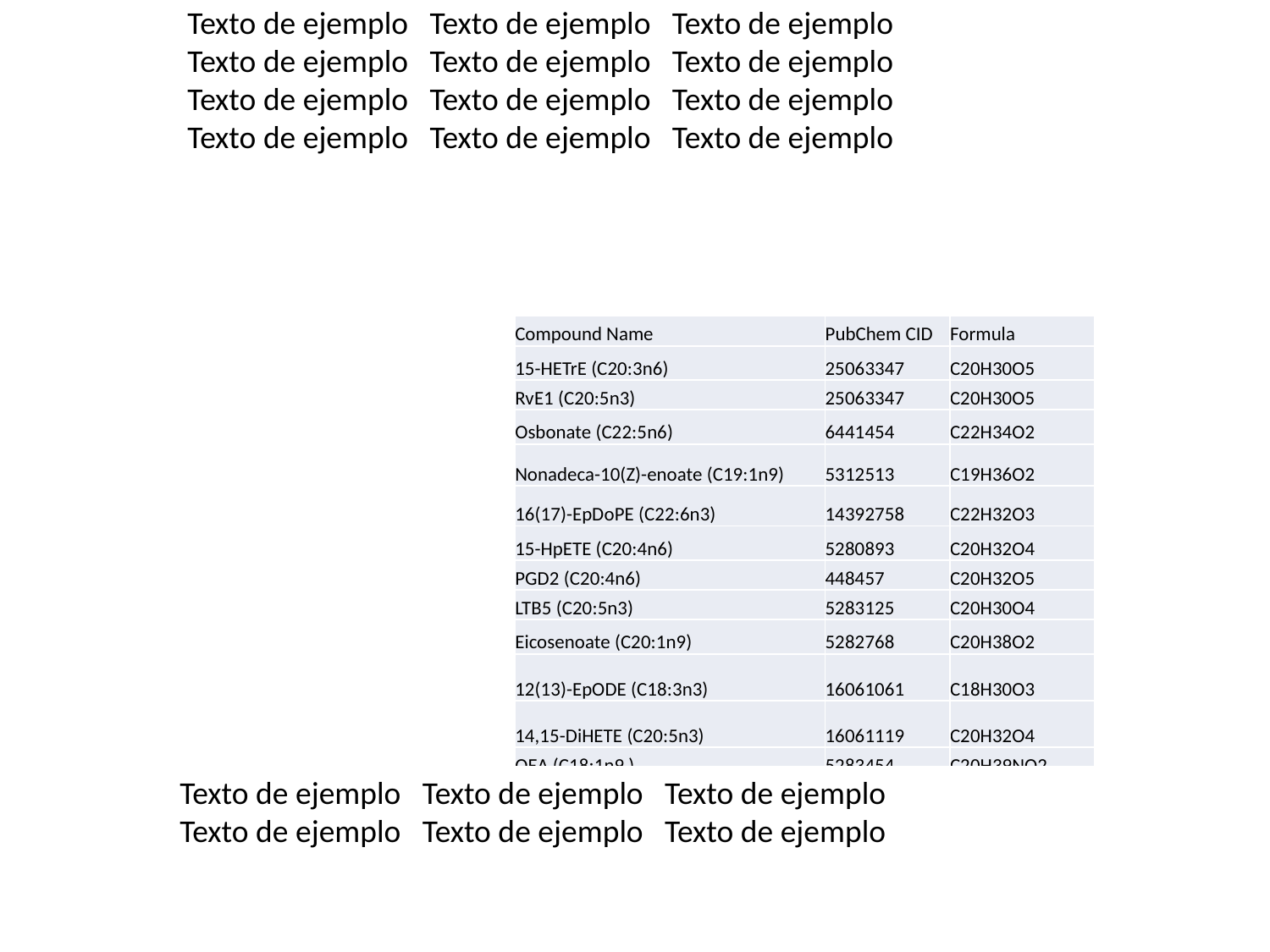

Texto de ejemplo   Texto de ejemplo   Texto de ejemplo
Texto de ejemplo   Texto de ejemplo   Texto de ejemplo
Texto de ejemplo   Texto de ejemplo   Texto de ejemplo
Texto de ejemplo   Texto de ejemplo   Texto de ejemplo

| Compound Name | PubChem CID | Formula |
| --- | --- | --- |
| 15-HETrE (C20:3n6) | 25063347 | C20H30O5 |
| RvE1 (C20:5n3) | 25063347 | C20H30O5 |
| Osbonate (C22:5n6) | 6441454 | C22H34O2 |
| Nonadeca-10(Z)-enoate (C19:1n9) | 5312513 | C19H36O2 |
| 16(17)-EpDoPE (C22:6n3) | 14392758 | C22H32O3 |
| 15-HpETE (C20:4n6) | 5280893 | C20H32O4 |
| PGD2 (C20:4n6) | 448457 | C20H32O5 |
| LTB5 (C20:5n3) | 5283125 | C20H30O4 |
| Eicosenoate (C20:1n9) | 5282768 | C20H38O2 |
| 12(13)-EpODE (C18:3n3) | 16061061 | C18H30O3 |
| 14,15-DiHETE (C20:5n3) | 16061119 | C20H32O4 |
| OEA (C18:1n9 ) | 5283454 | C20H39NO2 |
| PGE3 (C20:5n3) | 5280937 | C20H30O5 |
| 12(13)-EpOME (C18:2n6) | 5356421 | C18H32O3 |
| 12,13-DiHOME (C18:2n6) | 10236635 | C18H34O4 |
| 8(9)-EpETrE (C20:4n6) | 5283203 | C20H32O3 |
| 8,9-DiHETrE (C20:4n6) | 5283144 | C20H34O4 |
| 1-AG (C20:4n6 ) | 16019980 | C23H38O4 |
| α Linolenate (C18:3n3) | 5282822 | C18H30O2 |
| 11(12)-EpETrE (C20:4n6) | 5283204 | C20H32O3 |
| 19,20-DiHDoPE (C22:6n3) | 16061148 | C22H34O4 |
| DEA (C22:4n6 ) | 5282273 | C24H41NO2 |
| 5-HEPE (C20:5n3) | 6439678 | C20H30O3 |
| 11-HETE (C20:4n6) | 5312981 | C20H32O3 |
| DHEA (C22:6n3 ) | 44373477 | C24H37NO2 |
| 5,6-DiHETrE (C20:4n6) | 5283142 | C20H34O4 |
| PGE1 (C20:3n6) | 5280723 | C20H34O5 |
| 17(18)-EpETE (C20:5n3) | 16061089 | C20H30O3 |
| aLEA (C18:3n3 ) | 5283449 | C20H35NO2 |
| 15(16)-EpODE (C18:3n3) | 16061062 | C18H30O3 |
| 13-HODE (C18:2n6) | 6443013 | C18H32O3 |
| Dihomo-γ-linolenate (C20:3n6) | 5280581 | C20H34O2 |
| NO-Gly (C18:1n9 ) | 6436908 | C20H37NO3 |
| PEA (C16:0) | 4671 | C18H37NO2 |
| 2-LG (C18:2n6 ) | 5365676 | C21H38O4 |
| Palmitate (C16:0) | 985 | C16H32O2 |
| Lipoxin A4 (C20:4n6) | 5280914 | C20H32O5 |
| Timnodonate; EPA (C20:5n3) | 446284 | C20H30O2 |
| Bovinate (C18:2(9c,11t)-CLA) | 5280644 | C18H32O2 |
| 13-HpODE (C18:2n6) | 5280720 | C18H32O4 |
| 9-HpODE (C18:2n6) | 6439847 | C18H32O4 |
| 13-KODE (C18:2n6) | 6446027 | C18H30O3 |
| Stearidonate (C18:4n3) | 5282837 | C18H28O2 |
| 15-HETE (C20:4n6) | 5280724 | C20H32O3 |
| 9(10)-EpODE (C18:3n3) | 16061060 | C18H30O3 |
| 9-HETE (C20:4n6) | 5312978 | C20H32O3 |
| Heptadecanoate (C17:0) | 10465 | C17H34O2 |
| PGD2 EA (PGD2 ) | 5283120 | C22H37NO5 |
| LTB4 (C20:4n6) | 5280888 | C20H34O6 |
| 6-keto-PGF1a (C20:4n6) | 5280888 | C20H34O6 |
| 5-HETE (C20:4n6) | 5280733 | C20H32O3 |
| 13-HOTE (C18:3n3) | 10469728 | C18H30O3 |
| LEA (C18:2n6 ) | 5283446 | C20H37NO2 |
| AEA (C20:4n6 ) | 5281969 | C22H37NO2 |
| 15,16-DiHODE (C18:3n3) | 16061068 | C18H32O4 |
| 11,12-DiHETrE (C20:4n6) | 5283146 | C20H34O4 |
| 9-KODE (C18:2n6) | 9839084 | C18H30O3 |
| Cervonate; DHA (C22:6n3) | 445580 | C22H32O2 |
| 12-HEPE (C20:5n3) | 10041593 | C20H30O3 |
| 9,12,13-TriHOME (C18:2n6) | 9858729 | C18H34O5 |
| 5-KETE (C20:4n6) | 5283159 | C20H30O3 |
| 8-HETE (C20:4n6) | 5283154 | C20H32O3 |
| 20-HETE (C20:4n6) | 5283157 | C20H32O3 |
| 8,15-DiHETE (C20:4n6) | 5312973 | C20H32O4 |
| 9-HODE (C18:2n6) | 5282945 | C18H32O3 |
| 9,10,13-TriHOME (C18:2n6) | 5282965 | C18H34O5 |
| RvD1 (C22:6n3) | 16061135 | C22H32O5 |
| 19(20)-EpDoPE (C22:6n3) | 11631565 | C22H32O3 |
| SEA (C18:0) | 27902 | C20H41NO2 |
| LTE4 (C20:4n6) | 5280749 | C23H37NO5S |
| Linoleate (C18:2n6) | 5280450 | C18H32O2 |
| Laurate (C12:0) | 3893 | C12H24O2 |
| PGB2 (C20:4n6) | 5288144 | C20H30O4 |
| 11,12,15 TriHETrE (C20:4n6) | 11954043 | C20H34O5 |
| 20-hydroxy-LTB4 (C20:4n6) | 5280745 | C20H32O5 |
| PGF2a (C20:4n6) | 5283078 | C20H34O5 |
| Stearate (C18:0) | 5281 | C18H36O2 |
| 9,10-DiHODE (C18:3n3) | 16061066 | C18H32O4 |
| 20-HETE EA (20-HETE ) | 35027640 | C22H37NO3 |
| 12(13)Ep-9-KODE (C18:2n6) | 5283007 | C18H30O4 |
| 2-AG (C20:4n6 ) | 5282280 | C23H38O4 |
| 12,13-DiHODE (C18:3n3) | 16061067 | C18H32O4 |
| 14(15)-EpETE (C20:5n3) | 16061088 | C20H30O3 |
| 9-HOTE (C18:3n3) | 6439873 | C18H30O3 |
| 1-OG (C18:1n9 ) | 12178130 | C21H40O4 |
| Palmitoleate (C16:1n7) | 5282745 | C16H30O2 |
| Palmitelaidate (C16:1n7t) | 5282745 | C16H30O2 |
| Hepoxilin A3 (C20:4n6) | 5460414 | C20H32O4 |
| 17-HDoHE (C22:6n3) | 6439179 | C22H32O3 |
| 20-carboxy-LTB4 (C20:4n6) | 5280877 | C20H30O6 |
| 14,15-DiHETrE (C20:4n6) | 5283147 | C20H34O4 |
| Myristate (C14:0) | 11005 | C14H28O2 |
| δ 12-PGJ2 (C20:4n6) | 5280885 | C20H30O4 |
| Adrenate (C22:4n6) | 5282844 | C22H36O2 |
| DGLA EA (C20:3n6 ) | 5282272 | C22H39NO2 |
| Mead acid (C20:3n9) | 5312531 | C20H34O2 |
| 2-OG (C18:1n9 ) | 5319879 | C21H40O4 |
| PGJ2 (C20:4n6) | 5280884 | C20H30O4 |
| Vaccenate (C18:1n7) | 5281127 | C18H34O2 |
| 5,15-DiHETE (C20:4n6) | 5283158 | C20H32O4 |
| 15-deoxy PGJ2 (C20:4n6) | 5311211 | C20H28O3 |
| 6-trans-LTB4 (C20:4n6) | 5283128 | C20H32O4 |
| γ-Linolenate (C18:3n6) | 5280933 | C18H30O2 |
| 1-LG (C18:2n6 ) | 6436630 | C21H38O4 |
| 15-HEPE (C20:5n3) | 5353282 | C20H30O3 |
| 14(15)-EpETrE (C20:4n6) | 11954058 | C20H32O4 |
| Pentadecanoate (C15:0) | 13849 | C15H30O2 |
| PGF2a EA (PGF2a ) | 5283076 | C22H39NO5 |
| 9,10-DiHOME (C18:2n6) | 9966640 | C18H34O4 |
| 9(10)-EpOME (C18:2n6) | 9966640 | C18H34O4 |
| PGE2 (C20:4n6) | 5280360 | C20H32O5 |
| TXB2 (C20:4n6) | 5283137 | C20H34O6 |
| 17,18-DiHETE (C20:5n3) | 16061120 | C20H32O4 |
| 15-KETE (C20:4n6) | 5280701 | C20H30O3 |
| NA-Gly (20:4n6 ) | 5283389 | C22H35NO3 |
| Clupanodonate; DPA (C22:5n3) | 5497182 | C22H34O2 |
| Arachidonate (C20:4n6) | 444899 | C20H32O2 |
| 12-HpETE (C20:4n6) | 5280892 | C20H32O4 |
| 12-HETE (C20:4n6) | 5312983 | C20H32O3 |
| Oleate (C18:1n9) | 445639 | C18H34O2 |
| PGD3 | 5282260 | C20H30O5 |
| Resolvin E1 | 10473088 | C20H30O5 |
| allopregnanolone | 31402 | C21H34O2 |
| 16(17)-EpDPE | 14392758 | C22H32O3 |
| PGD2 | 448457 | C20H32O5 |
| LTB5 | 5283125 | C20H30O4 |
| 14,15-DiHETE | 16061119 | C20H32O4 |
| PGE3 | 5280937 | C20H30O5 |
| 12(13)-EpOME | 5356421 | C18H32O3 |
| PGD1 | 5280936 | C20H34O5 |
| 12,13-DiHOME | 10236635 | C18H34O4 |
| 3alpha,5alpha-tetrahydrodeoxycorticosterone | 91475 | C21H34O3 |
| 8(9)-EpETrE alt | 40490662 | C20H32O3 |
| 8(9)-EpETrE | 1901 | C20H32O3 |
| 13(14)-EpDPE | 11674605 | C22H32O3 |
| 8,9-DiHETrE | 5283144 | C20H34O4 |
| 11,12-DiHETE | 16061121 | C20H32O4 |
| 7,8-DiHDPE | 16061144 | C22H34O4 |
| 9(10)-EpOME | 6246154 | C18H32O3 |
| 24R, 25-(OH)2D3 | 5283748 | C27H44O3 |
| 19,20-DiHDPE | 16061148 | C22H34O4 |
| 5-HEPE | 6439678 | C20H30O3 |
| 11-HETE | 5312981 | C20H32O3 |
| 5,6-DiHETrE | 5283142 | C20H34O4 |
| 1α,25- (OH)2D3 | 5280453 | C27H44O3 |
| PGE1 | 5280723 | C20H34O5 |
| 17(18)-EpETE | 131367 | C20H30O3 |
| 12-oxo-ETE | 5283162 | C20H30O3 |
| 15(16)-EpODE | 16061062 | C18H30O3 |
| 13-HODE | 6443013 | C18H32O3 |
| 15(S)-HETrE | 5283145 | C20H34O3 |
| LXA4 | 5280914 | C20H32O5 |
| 14(15)-EpETrE | 1431 | C20H32O3 |
| 13-oxo-ODE | 6446027 | C18H30O3 |
| 15-HETE | 5280724 | C20H32O3 |
| 9(10)-EpODE | 16061060 | C18H30O3 |
| 25-(OH)D3 | 5283731 | C27H44O2 |
| Cortisol | 5754 | C21H30O5 |
| 9-HETE | 5312978 | C20H32O3 |
| 6-keto-PGF1a | 5280888 | C20H34O6 |
| 5-HETE | 5280733 | C20H32O3 |
| 25-(OH)D2 | 5710148 | C28H44O2 |
| 13-HOTrE | 16061072 | C18H30O3 |
| 13,14-DiHDPE | 16061146 | C22H34O4 |
| 15,16-DiHODE | 16061068 | C18H32O4 |
| 11,12-DiHETrE | 5283146 | C20H34O4 |
| 9-oxo-ODE | 9839084 | C18H30O3 |
| 12-HEPE | 10041593 | C20H30O3 |
| 9,12,13-TriHOME | 9858729 | C18H34O5 |
| 5-oxo-ETE | 5283159 | C20H30O3 |
| 8-HETE | 6438380 | C20H32O3 |
| LTB3 | 6439476 | C20H34O4 |
| 20-HETE | 5283157 | C20H32O3 |
| 8,15-DiHETE | 53480358 | C20H32O4 |
| 9-HODE | 5282945 | C18H32O3 |
| 9,10,13-TriHOME | 14968868 | C18H34O5 |
| 8,9-DiHETE | 16061118 | C20H32O4 |
| 10,11-DiHDPE | 16061145 | C22H34O4 |
| 7(8)-EpDPE | 11653103 | C22H32O3 |
| Corticosterone | 5753 | C21H30O4 |
| Pregnenolone | 8955 | C21H32O2 |
| 19(20)-EpDPE | 11631565 | C22H32O3 |
| Ganaxolone | 38022 | C22H36O2 |
| Aldosterone | 5839 | C21H28O5 |
| PGB2 | 5280881 | C20H30O4 |
| 20-OH-LTB4 | 5280745 | C20H32O5 |
| PGF2a | 20849107 | C20H34O5 |
| 11(12)-EpETE | 53394022 | C20H30O3 |
| 9,10-DiHODE | 16061066 | C18H32O4 |
| EKODE | 53394018 | C18H30O4 |
| 12,13-DiHODE | 16061067 | C18H32O4 |
| 14(15)-EpETE | 53394073 | C20H30O3 |
| 9-HOTrE | 6439873 | C18H30O3 |
| Progesterone | 5994 | C21H30O2 |
| 17-HDoHE | 6439179 | C22H32O3 |
| 20-COOH-LTB4 | 5280877 | C20H30O6 |
| 14,15-DiHETrE | 5283147 | C20H34O4 |
| PGJ2 | 5280884 | C20H30O4 |
| 5,15-DiHETE | 5283158 | C20H32O4 |
| 5(6)-EpETrE | 1778 | C20H32O3 |
| 15-deoxy-PGJ2 | 5311211 | C20H28O3 |
| LTB4 | 5280492 | C20H32O4 |
| d4-LTB4 | 16061113 | C20H32O4 |
| 6-trans-LTB4 | 5283128 | C20H32O4 |
| THF diol | 8064 | C4H10O2 |
| Deoxycortisol | 440707 | C21H30O4 |
| 15-HEPE | 5353282 | C20H30O3 |
| 8-HEPE | 53394250 | C20H30O3 |
| 9,10-DiHOME | 9966640 | C18H34O4 |
| PGE2 | 5280360 | C20H32O5 |
| d4-PGE2 | 5283031 | C20H32O5 |
| TXB2 | 5283137 | C20H34O6 |
| d4-TXB2 | 16061116 | C20H34O6 |
| 17,18-DiHETE | 16061120 | C20H32O4 |
| 15-oxo-ETE | 5280701 | C20H30O3 |
| 8(9)-EpETE | 53394044 | C20H30O3 |
| 16,17-DiHDPE | 16061147 | C22H34O4 |
| 10(11)-EpDPE | 11638767 | C22H32O3 |
| 1α, 25-(OH)2D2 | 6437855 | C28H44O3 |
| 12-HETE | 5312983 | C20H32O3 |
Texto de ejemplo   Texto de ejemplo   Texto de ejemplo
Texto de ejemplo   Texto de ejemplo   Texto de ejemplo